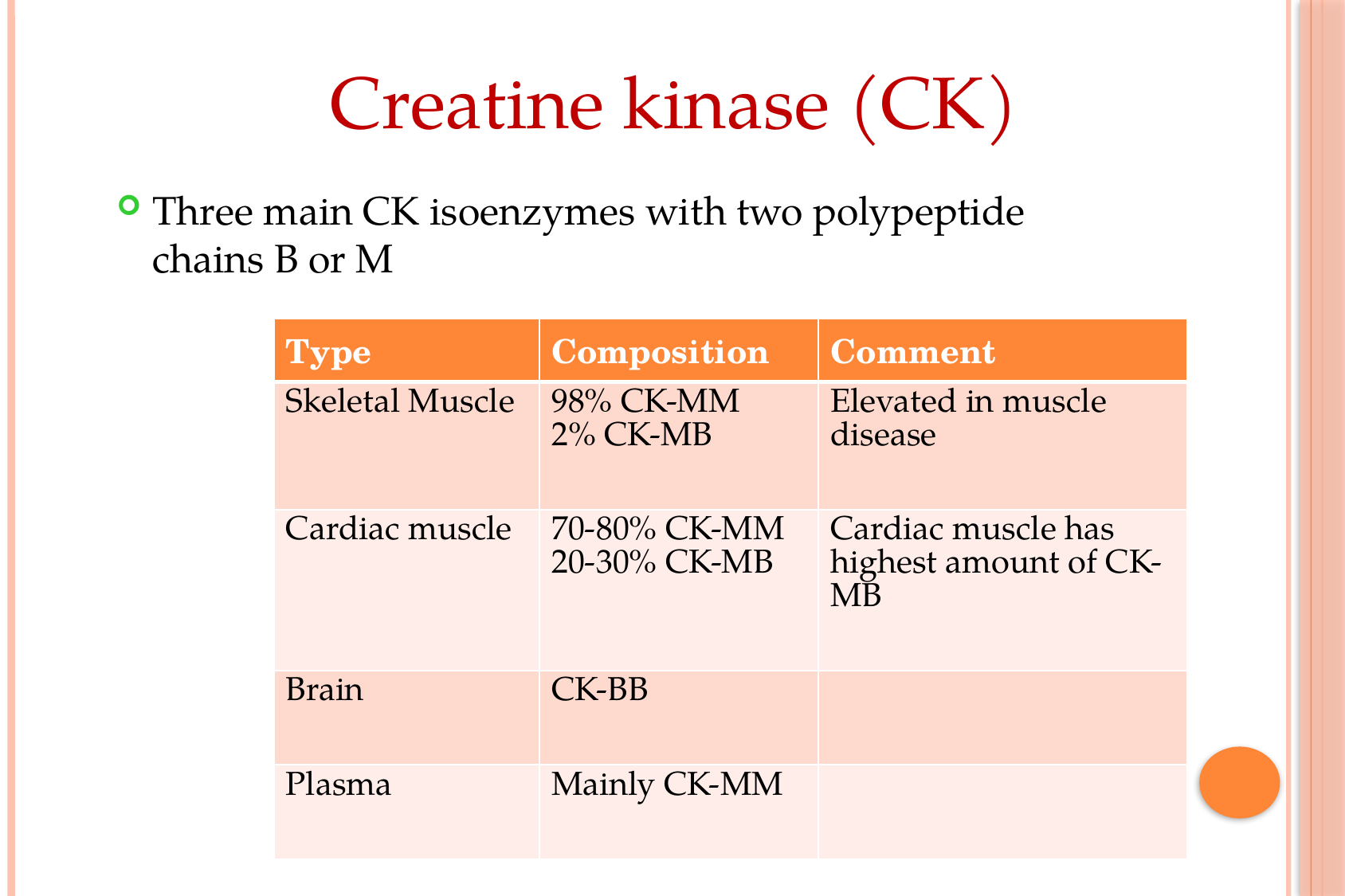

Creatine kinase (CK)
Three main CK isoenzymes with two polypeptide chains B or M
| Type | Composition | Comment |
| --- | --- | --- |
| Skeletal Muscle | 98% CK-MM 2% CK-MB | Elevated in muscle disease |
| Cardiac muscle | 70-80% CK-MM 20-30% CK-MB | Cardiac muscle has highest amount of CK-MB |
| Brain | CK-BB |  |
| Plasma | Mainly CK-MM |  |